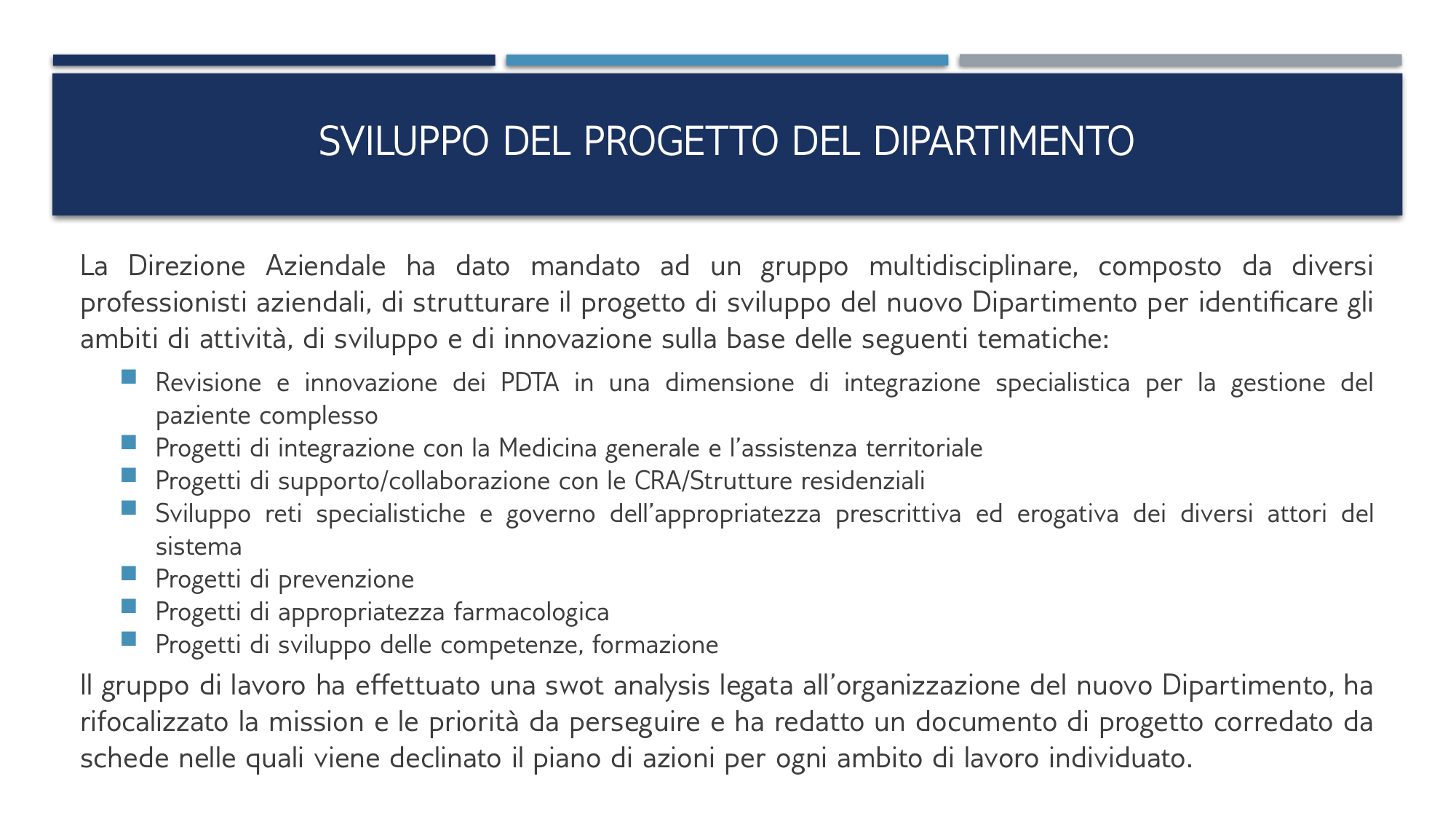

# Sviluppo del Progetto del dipartimento
La Direzione Aziendale ha dato mandato ad un gruppo multidisciplinare, composto da diversi professionisti aziendali, di strutturare il progetto di sviluppo del nuovo Dipartimento per identificare gli ambiti di attività, di sviluppo e di innovazione sulla base delle seguenti tematiche:
Revisione e innovazione dei PDTA in una dimensione di integrazione specialistica per la gestione del paziente complesso
Progetti di integrazione con la Medicina generale e l’assistenza territoriale
Progetti di supporto/collaborazione con le CRA/Strutture residenziali
Sviluppo reti specialistiche e governo dell’appropriatezza prescrittiva ed erogativa dei diversi attori del sistema
Progetti di prevenzione
Progetti di appropriatezza farmacologica
Progetti di sviluppo delle competenze, formazione
Il gruppo di lavoro ha effettuato una swot analysis legata all’organizzazione del nuovo Dipartimento, ha rifocalizzato la mission e le priorità da perseguire e ha redatto un documento di progetto corredato da schede nelle quali viene declinato il piano di azioni per ogni ambito di lavoro individuato.